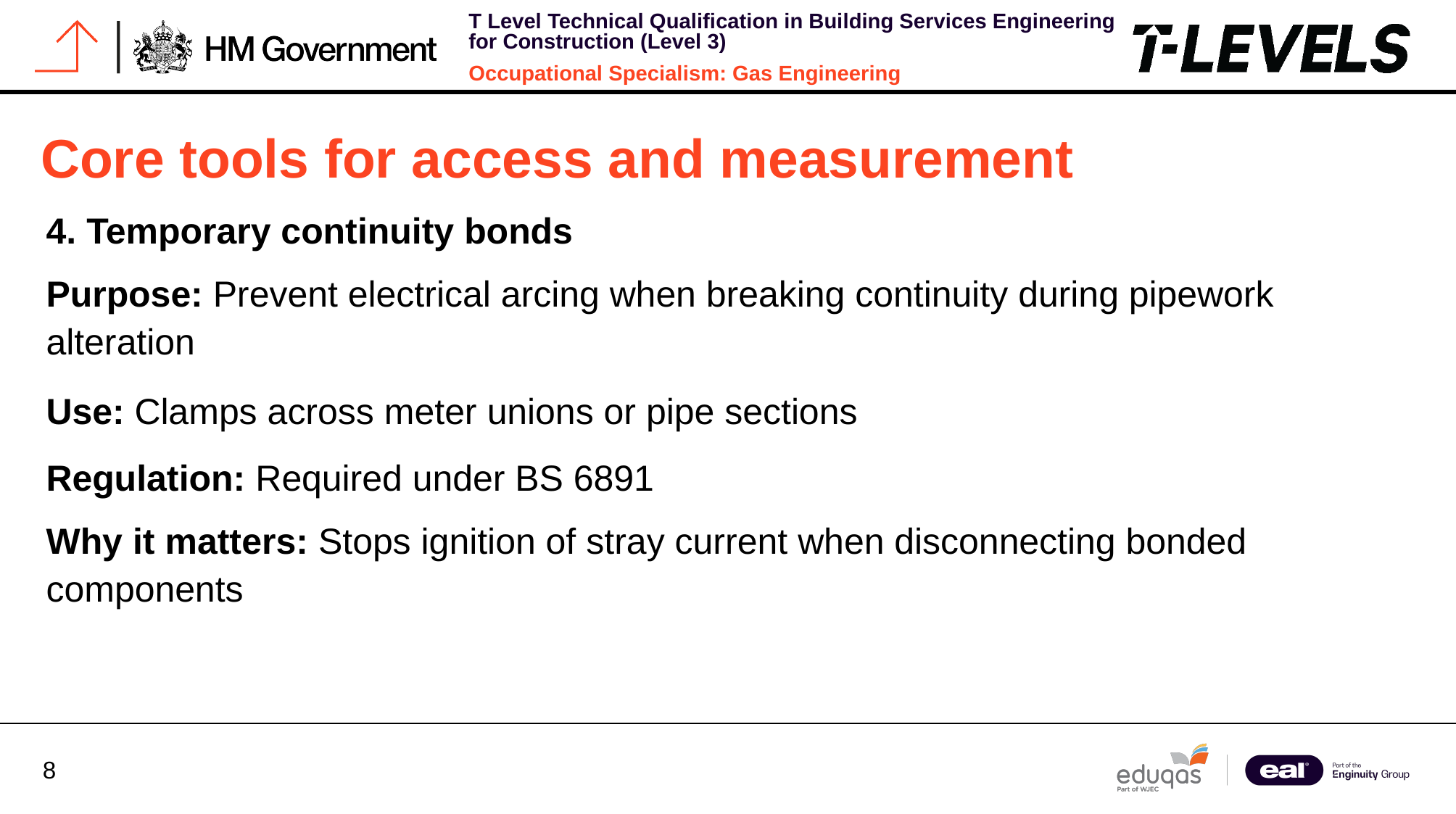

# Core tools for access and measurement
4. Temporary continuity bonds
Purpose: Prevent electrical arcing when breaking continuity during pipework alteration
Use: Clamps across meter unions or pipe sections
Regulation: Required under BS 6891
Why it matters: Stops ignition of stray current when disconnecting bonded components